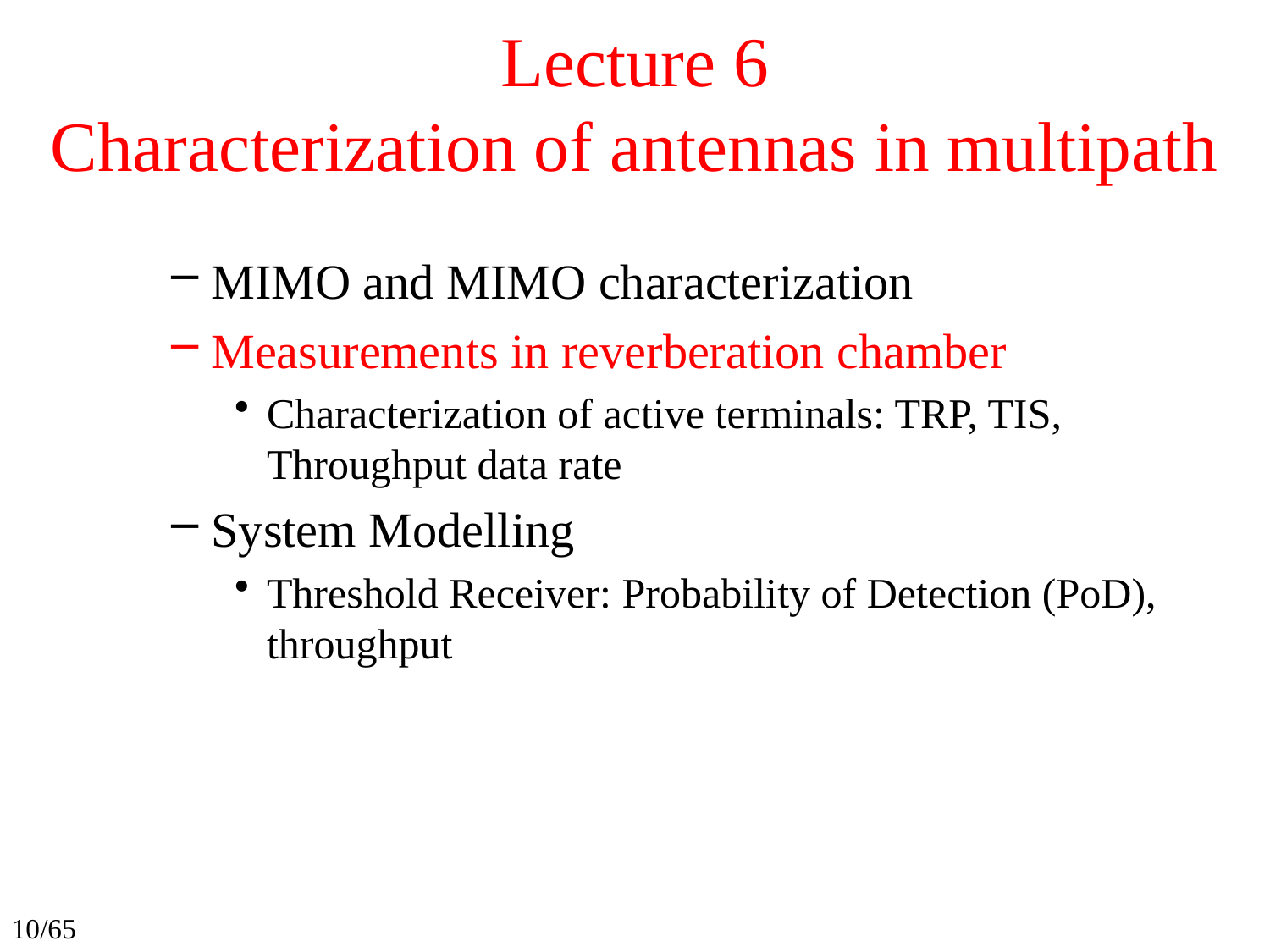

# Lecture 6 Characterization of antennas in multipath
MIMO and MIMO characterization
Measurements in reverberation chamber
Characterization of active terminals: TRP, TIS, Throughput data rate
System Modelling
Threshold Receiver: Probability of Detection (PoD), throughput